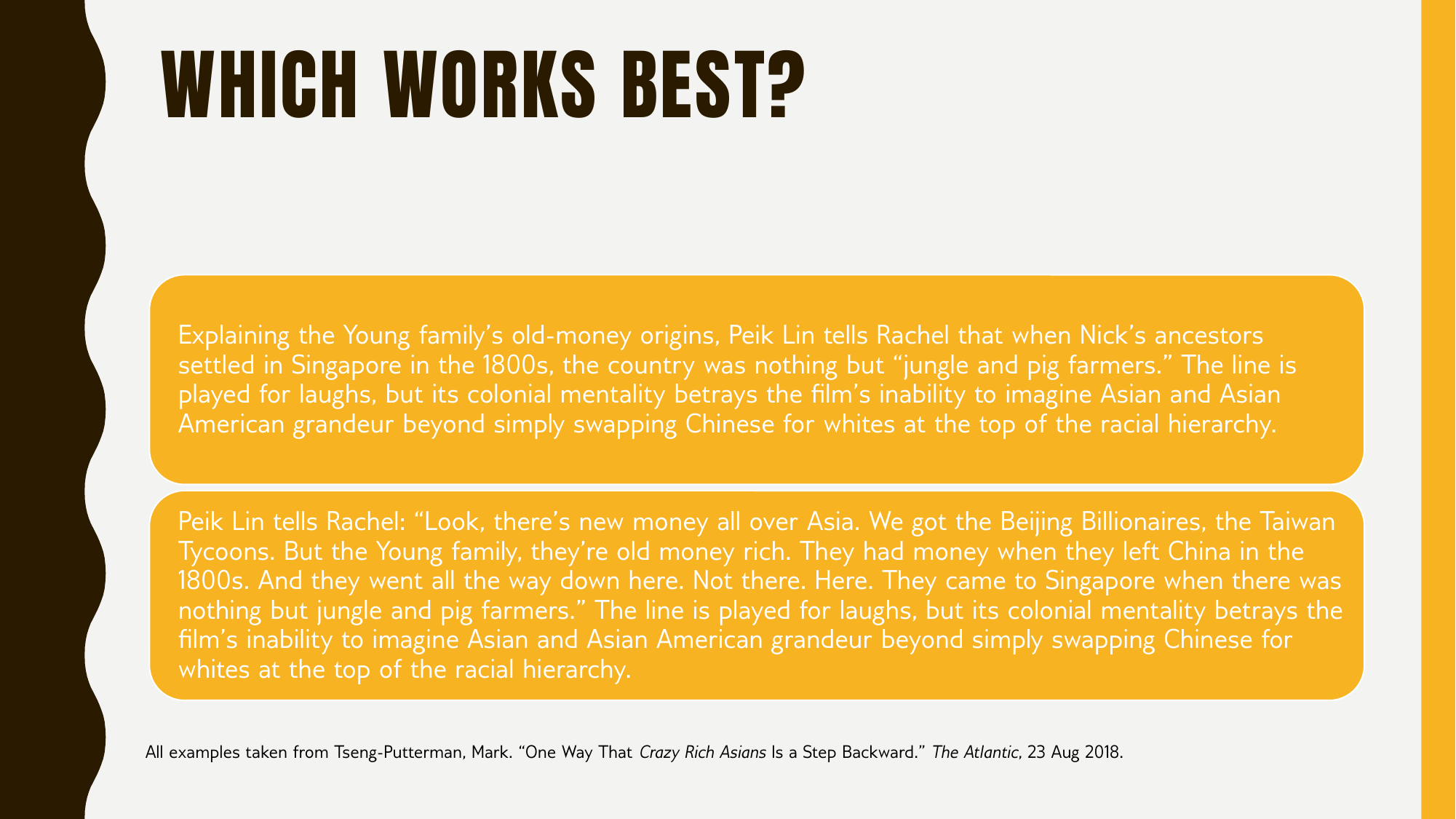

# Which works best?
Explaining the Young family’s old-money origins, Peik Lin tells Rachel that when Nick’s ancestors settled in Singapore in the 1800s, the country was nothing but “jungle and pig farmers.” The line is played for laughs, but its colonial mentality betrays the film’s inability to imagine Asian and Asian American grandeur beyond simply swapping Chinese for whites at the top of the racial hierarchy.
Peik Lin tells Rachel: “Look, there’s new money all over Asia. We got the Beijing Billionaires, the Taiwan Tycoons. But the Young family, they’re old money rich. They had money when they left China in the 1800s. And they went all the way down here. Not there. Here. They came to Singapore when there was nothing but jungle and pig farmers.” The line is played for laughs, but its colonial mentality betrays the film’s inability to imagine Asian and Asian American grandeur beyond simply swapping Chinese for whites at the top of the racial hierarchy.
All examples taken from Tseng-Putterman, Mark. “One Way That Crazy Rich Asians Is a Step Backward.” The Atlantic, 23 Aug 2018.